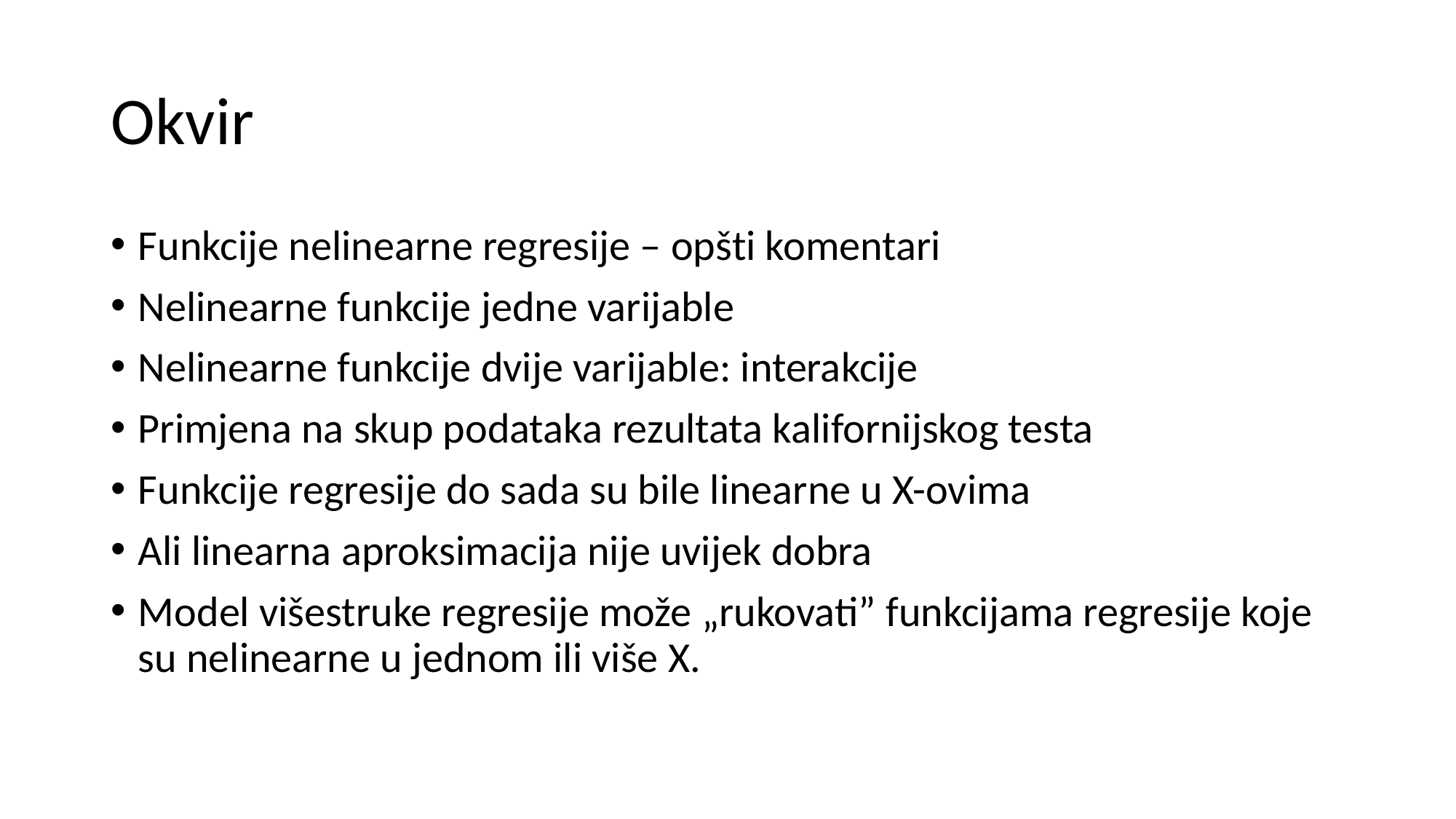

# Okvir
Funkcije nelinearne regresije – opšti komentari
Nelinearne funkcije jedne varijable
Nelinearne funkcije dvije varijable: interakcije
Primjena na skup podataka rezultata kalifornijskog testa
Funkcije regresije do sada su bile linearne u X-ovima
Ali linearna aproksimacija nije uvijek dobra
Model višestruke regresije može „rukovati” funkcijama regresije koje su nelinearne u jednom ili više X.